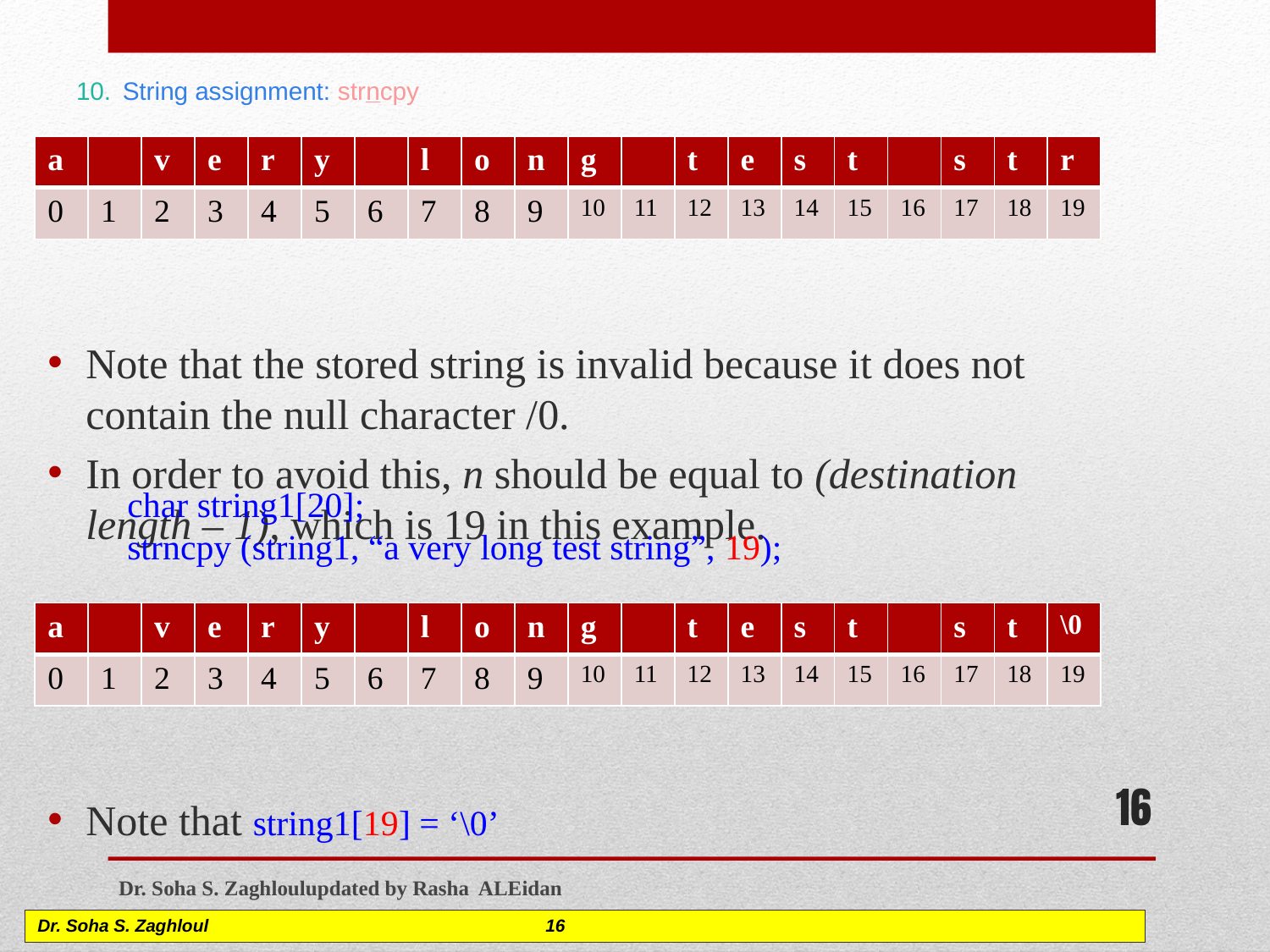

# 10. String assignment: strncpy (cont’d)

Note that the stored string is invalid because it does not contain the null character /0.
In order to avoid this, n should be equal to (destination length – 1), which is 19 in this example.

Note that string1[19] = ‘\0’
| a |  | v | e | r | y |  | l | o | n | g |  | t | e | s | t |  | s | t | r |
| --- | --- | --- | --- | --- | --- | --- | --- | --- | --- | --- | --- | --- | --- | --- | --- | --- | --- | --- | --- |
| 0 | 1 | 2 | 3 | 4 | 5 | 6 | 7 | 8 | 9 | 10 | 11 | 12 | 13 | 14 | 15 | 16 | 17 | 18 | 19 |
char string1[20];
strncpy (string1, “a very long test string”, 19);
| a |  | v | e | r | y |  | l | o | n | g |  | t | e | s | t |  | s | t | \0 |
| --- | --- | --- | --- | --- | --- | --- | --- | --- | --- | --- | --- | --- | --- | --- | --- | --- | --- | --- | --- |
| 0 | 1 | 2 | 3 | 4 | 5 | 6 | 7 | 8 | 9 | 10 | 11 | 12 | 13 | 14 | 15 | 16 | 17 | 18 | 19 |
16
Dr. Soha S. Zaghloul	updated by Rasha  ALEidan
Dr. Soha S. Zaghloul			16